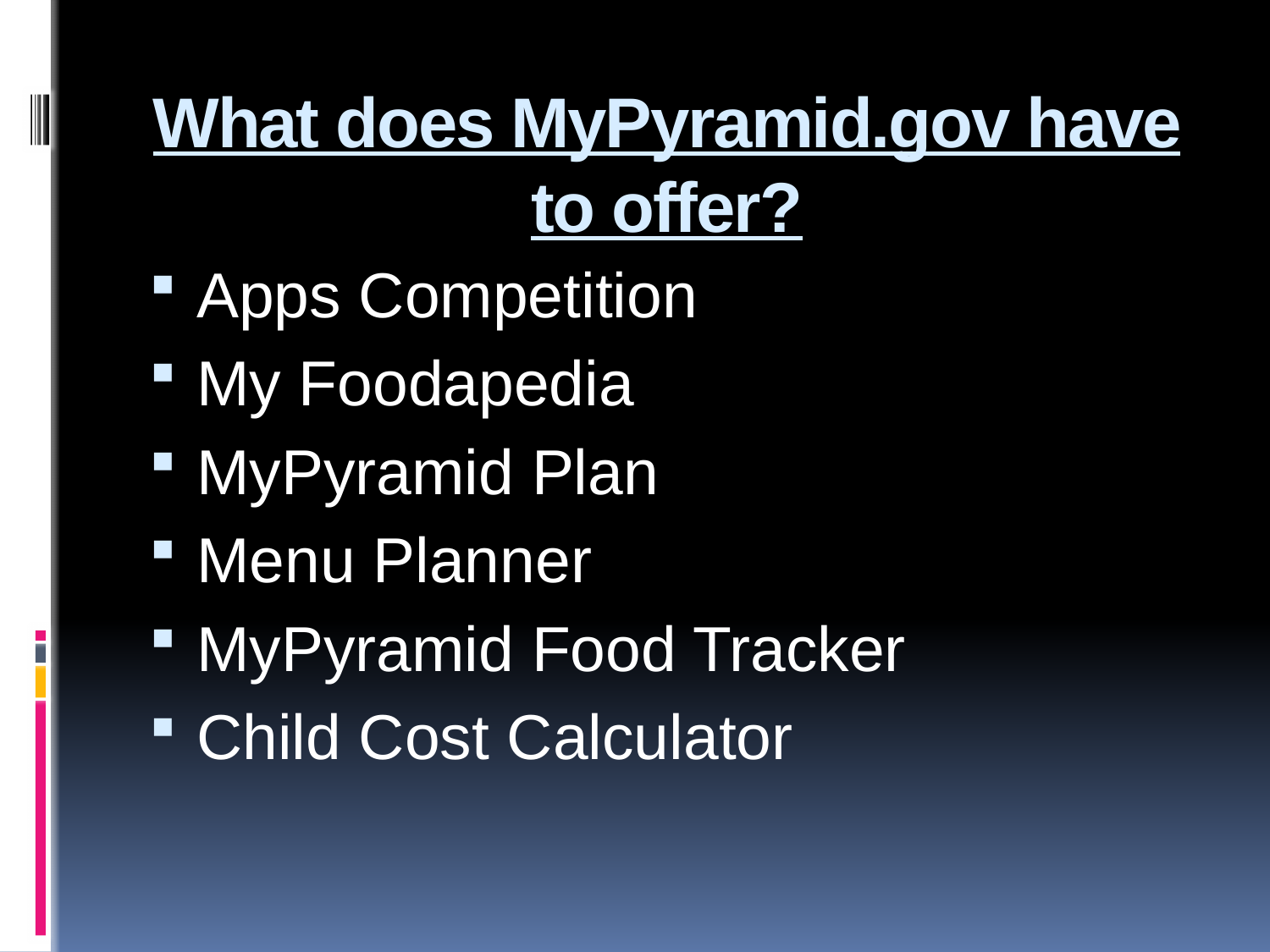

# What does MyPyramid.gov have to offer?
Apps Competition
My Foodapedia
MyPyramid Plan
Menu Planner
MyPyramid Food Tracker
Child Cost Calculator